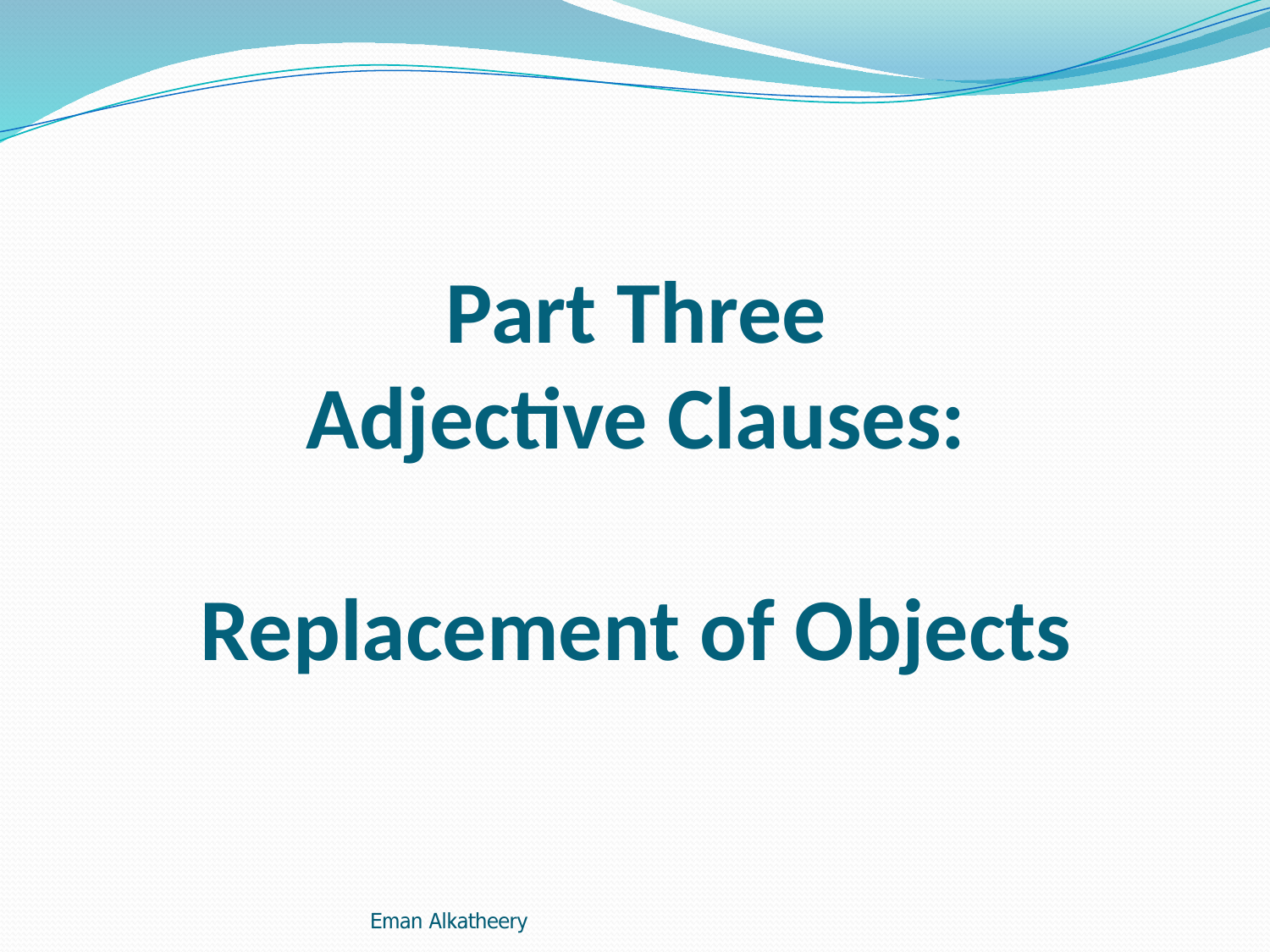

# Part Three Adjective Clauses: Replacement of Objects
Eman Alkatheery